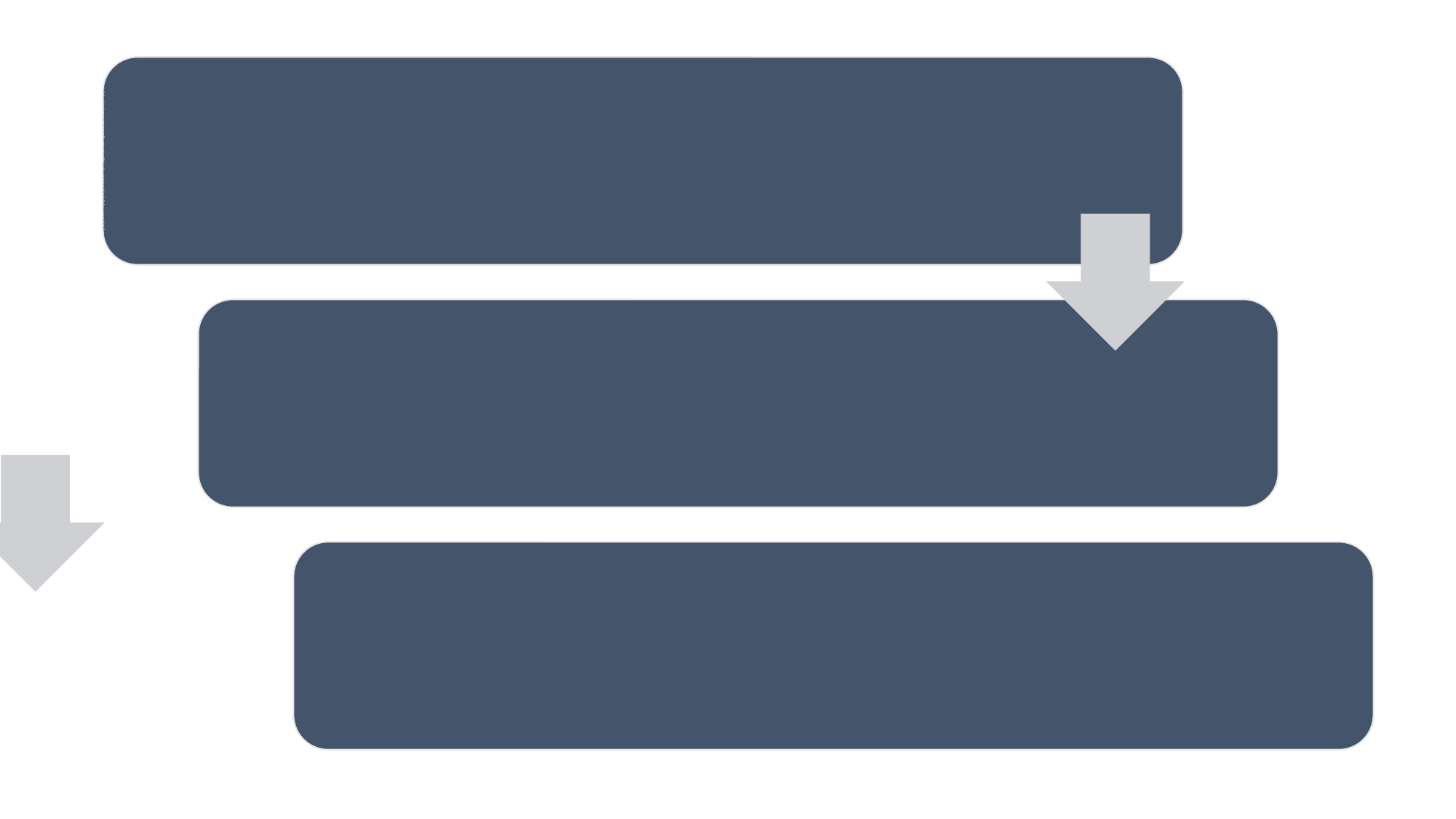

Теорияның пайда болуы білімнің қарапайым, сандық өсуін емес, оның түбегейлі, сапалық өсуін, зерттелетін объектілер мен шындық құбылыстарының мәнін жаңаша, тереңірек түсінуге көшуді білдіреді.